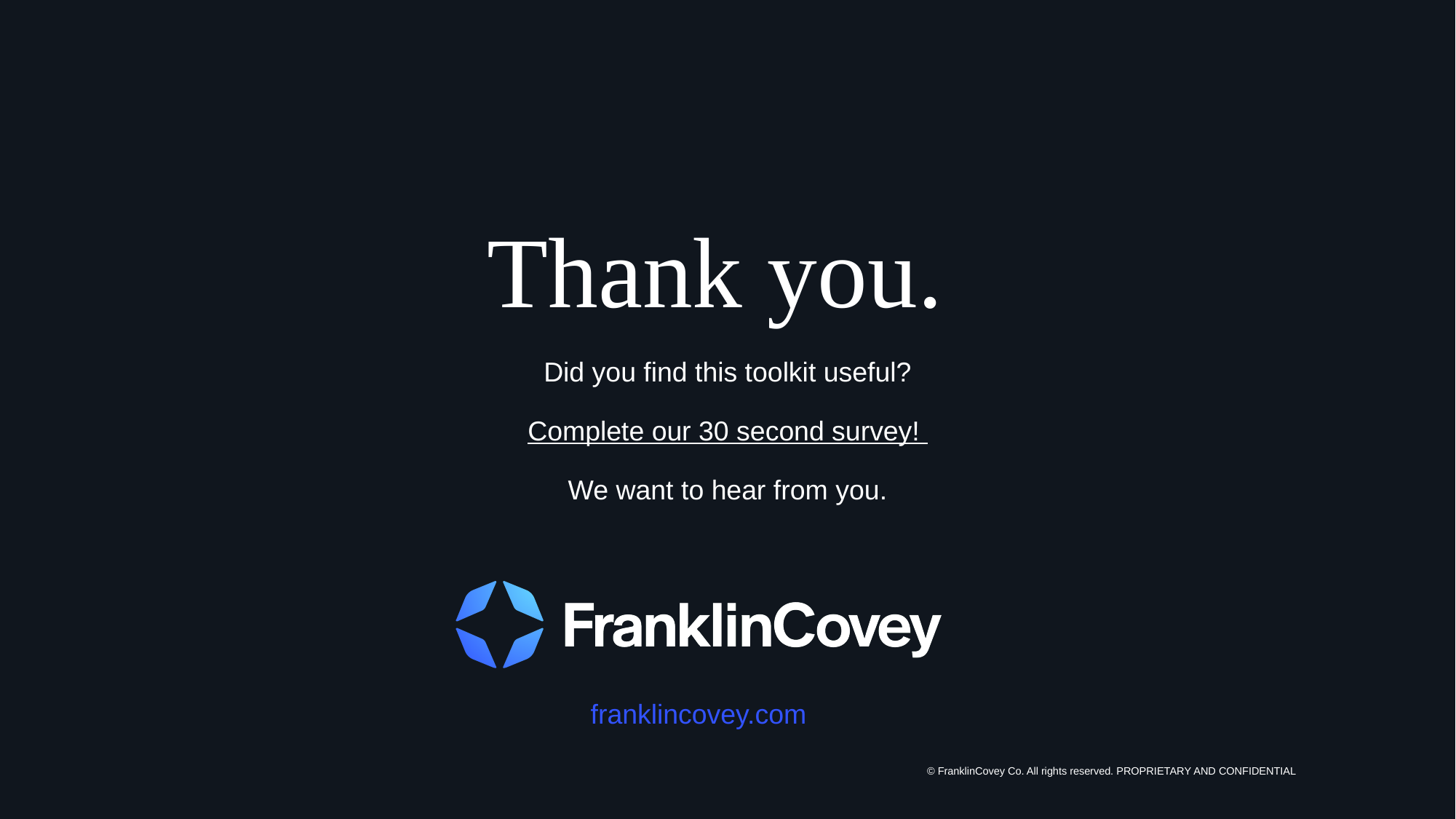

Thank you.

Did you find this toolkit useful?

Complete our 30 second survey!
We want to hear from you.